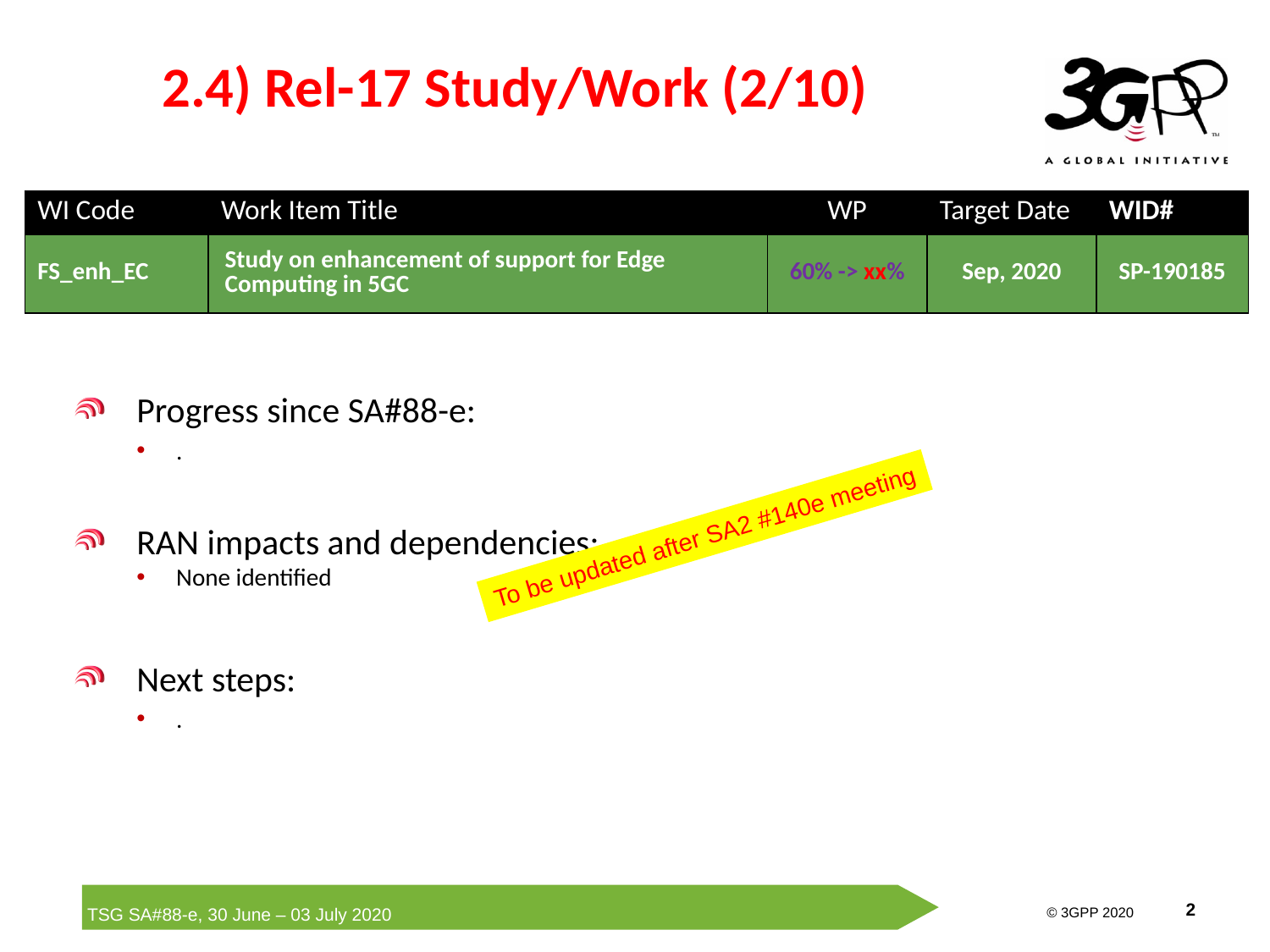

2.4) Rel-17 Study/Work (2/10)
| WI Code | Work Item Title | WP | Target Date | WID# |
| --- | --- | --- | --- | --- |
| FS\_enh\_EC | Study on enhancement of support for Edge Computing in 5GC | 60% -> xx% | Sep, 2020 | SP-190185 |
Progress since SA#88-e:
.

RAN impacts and dependencies:
None identified

Next steps:
.
To be updated after SA2 #140e meeting